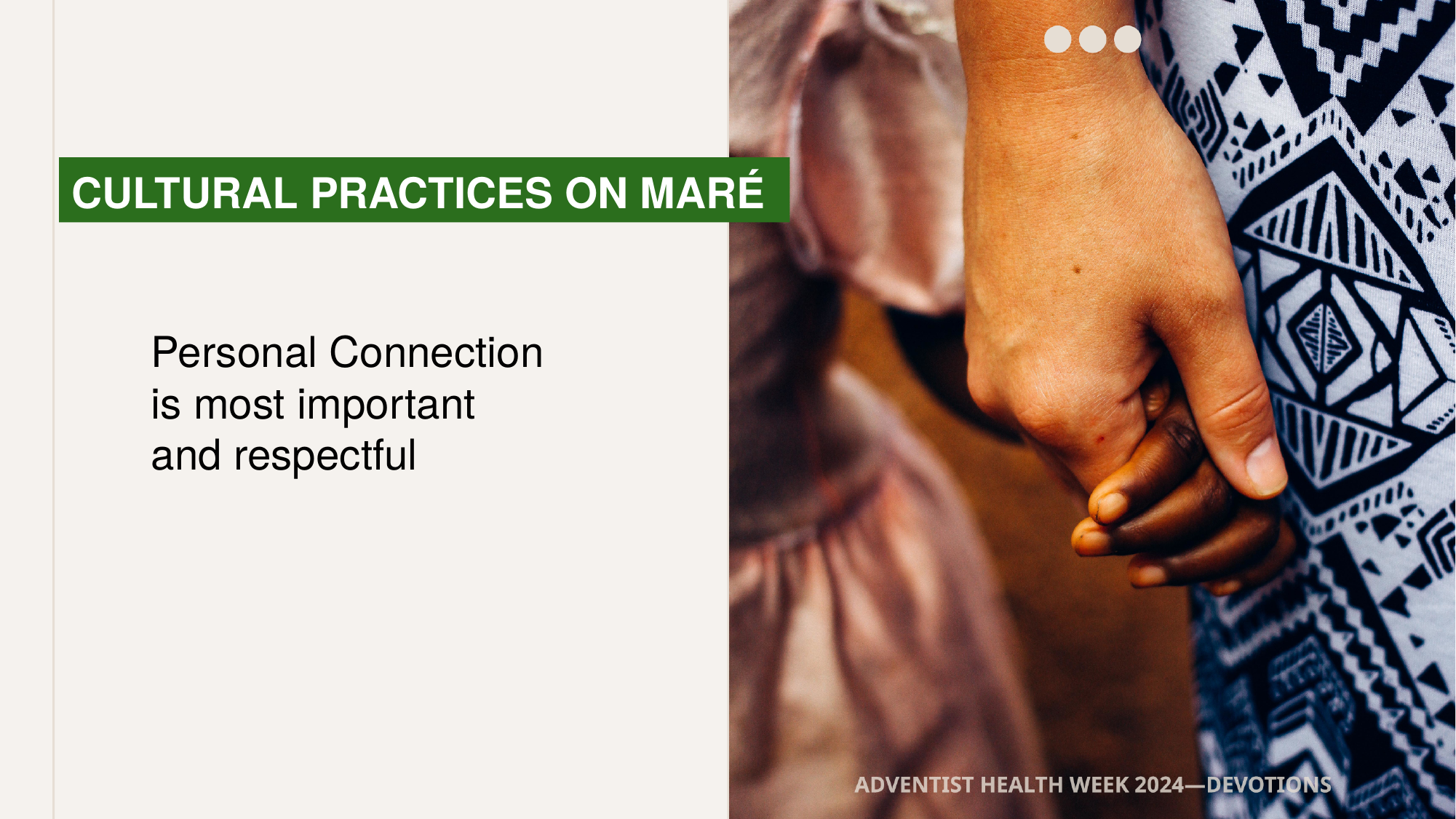

CULTURAL PRACTICES ON MARÉ
Personal Connection is most important and respectful